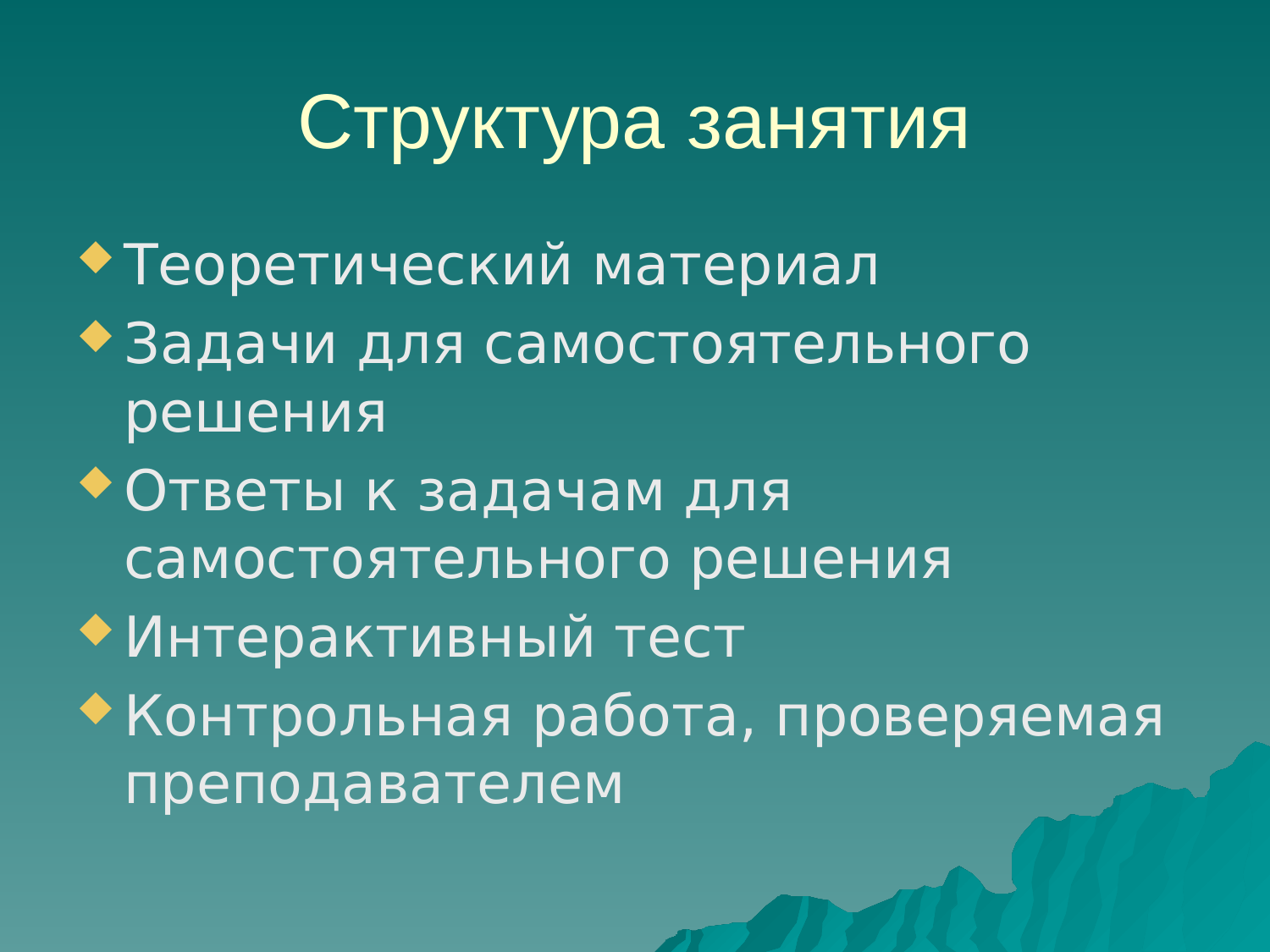

# Структура занятия
Теоретический материал
Задачи для самостоятельного решения
Ответы к задачам для самостоятельного решения
Интерактивный тест
Контрольная работа, проверяемая преподавателем